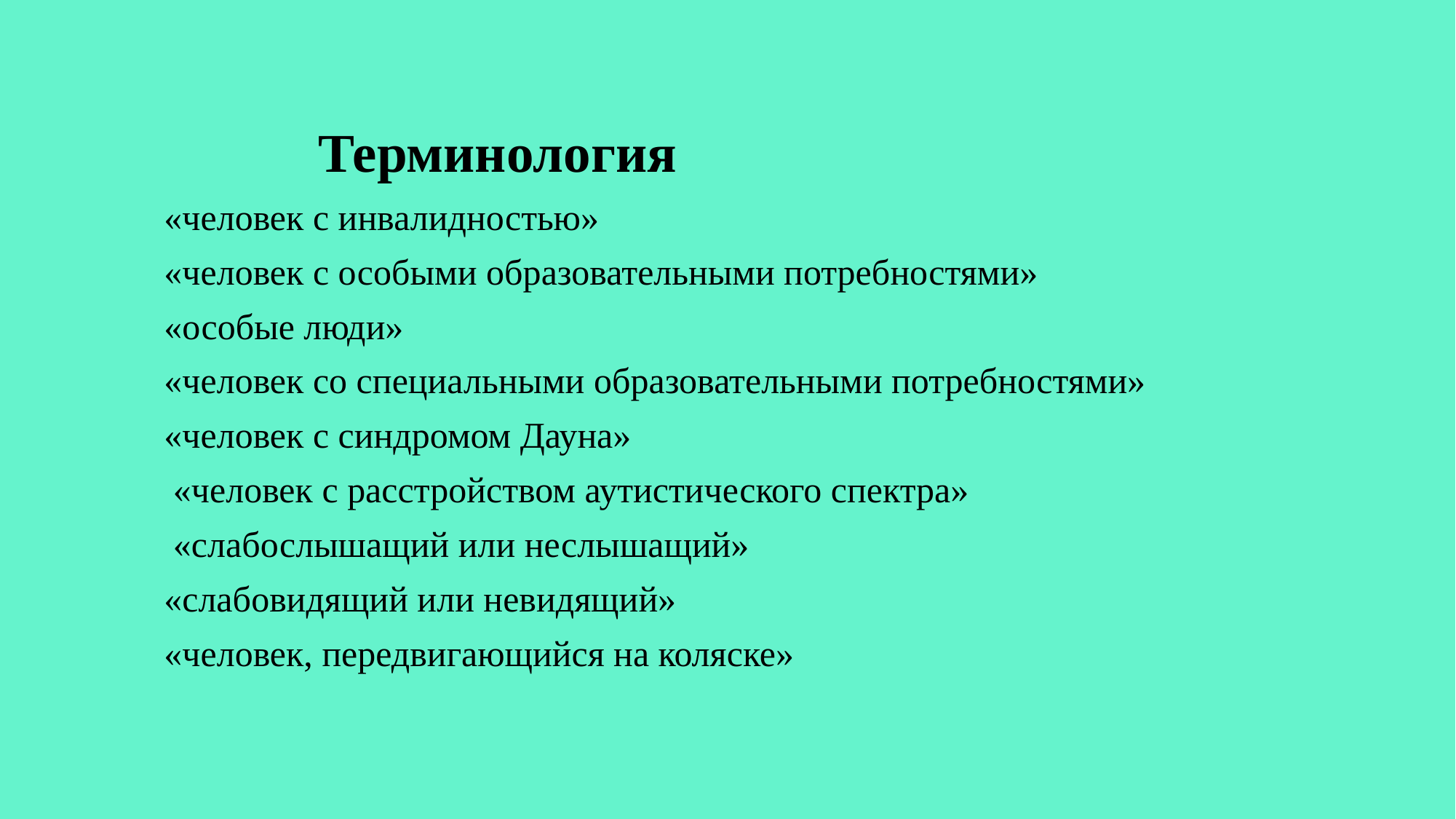

Терминология
«человек с инвалидностью»
«человек с особыми образовательными потребностями»
«особые люди»
«человек со специальными образовательными потребностями»
«человек с синдромом Дауна»
 «человек с расстройством аутистического спектра»
 «слабослышащий или неслышащий»
«слабовидящий или невидящий»
«человек, передвигающийся на коляске»
#